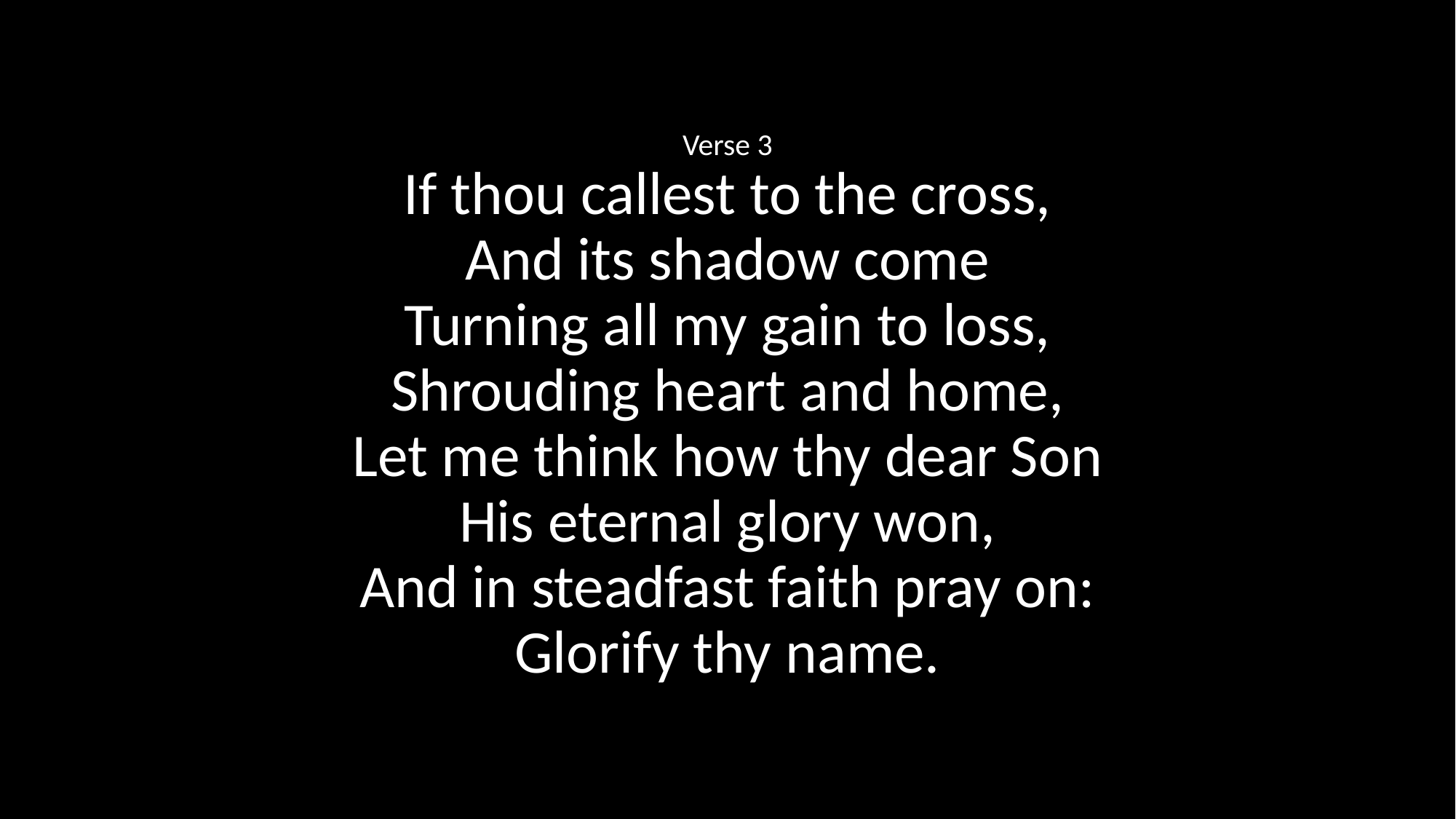

Verse 3
If thou callest to the cross,
And its shadow come
Turning all my gain to loss,
Shrouding heart and home,
Let me think how thy dear Son
His eternal glory won,
And in steadfast faith pray on:
Glorify thy name.